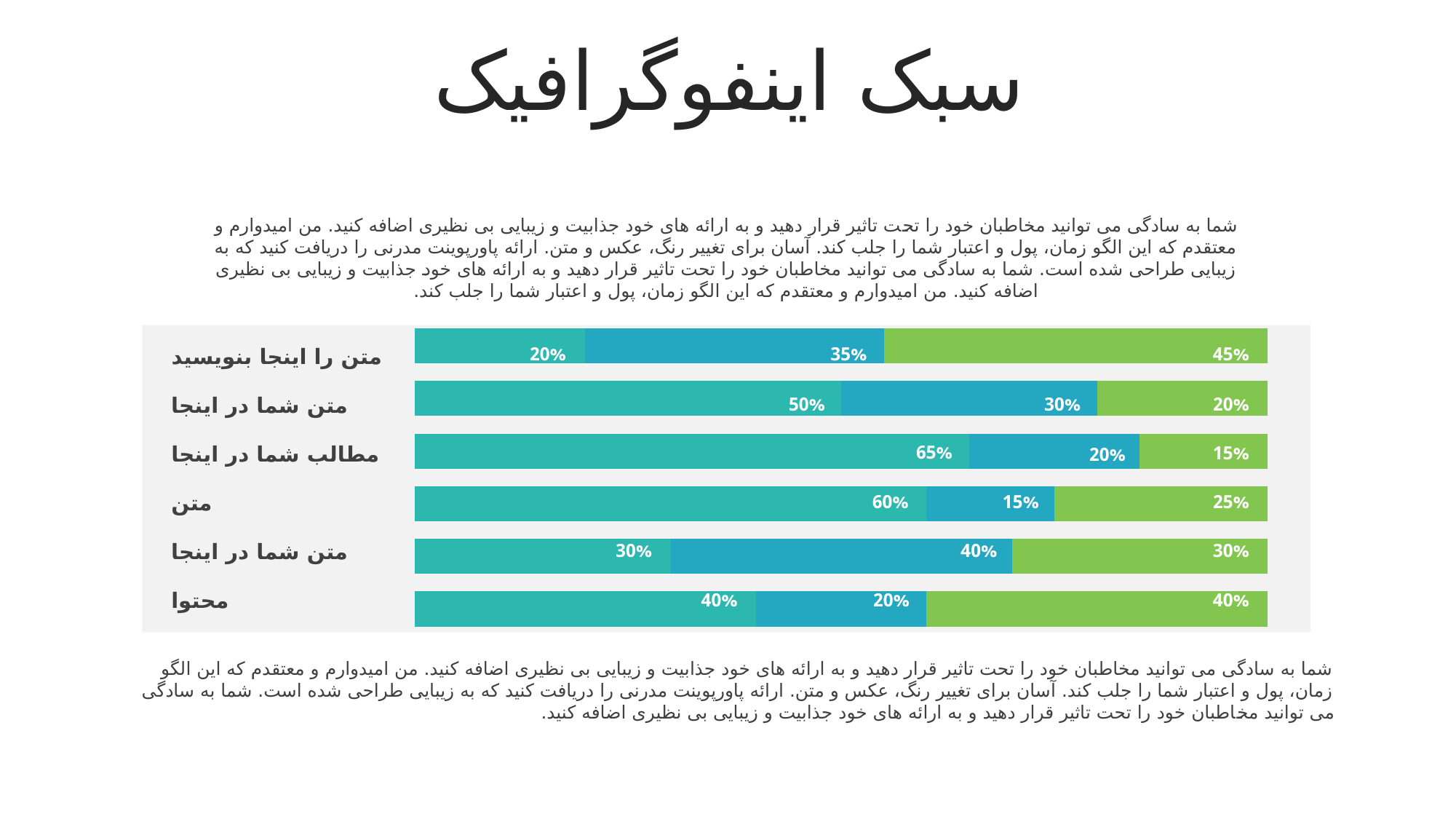

سبک اینفوگرافیک
شما به سادگی می توانید مخاطبان خود را تحت تاثیر قرار دهید و به ارائه های خود جذابیت و زیبایی بی نظیری اضافه کنید. من امیدوارم و معتقدم که این الگو زمان، پول و اعتبار شما را جلب کند. آسان برای تغییر رنگ، عکس و متن. ارائه پاورپوینت مدرنی را دریافت کنید که به زیبایی طراحی شده است. شما به سادگی می توانید مخاطبان خود را تحت تاثیر قرار دهید و به ارائه های خود جذابیت و زیبایی بی نظیری اضافه کنید. من امیدوارم و معتقدم که این الگو زمان، پول و اعتبار شما را جلب کند.

### Chart

| Category |  |  |  |
|---|---|---|---|
متن را اینجا بنویسید
20%
35%
45%
متن شما در اینجا
50%
30%
20%
مطالب شما در اینجا
65%
15%
20%
متن
60%
15%
25%
متن شما در اینجا
30%
40%
30%
محتوا
40%
20%
40%
شما به سادگی می توانید مخاطبان خود را تحت تاثیر قرار دهید و به ارائه های خود جذابیت و زیبایی بی نظیری اضافه کنید. من امیدوارم و معتقدم که این الگو زمان، پول و اعتبار شما را جلب کند. آسان برای تغییر رنگ، عکس و متن. ارائه پاورپوینت مدرنی را دریافت کنید که به زیبایی طراحی شده است. شما به سادگی می توانید مخاطبان خود را تحت تاثیر قرار دهید و به ارائه های خود جذابیت و زیبایی بی نظیری اضافه کنید.